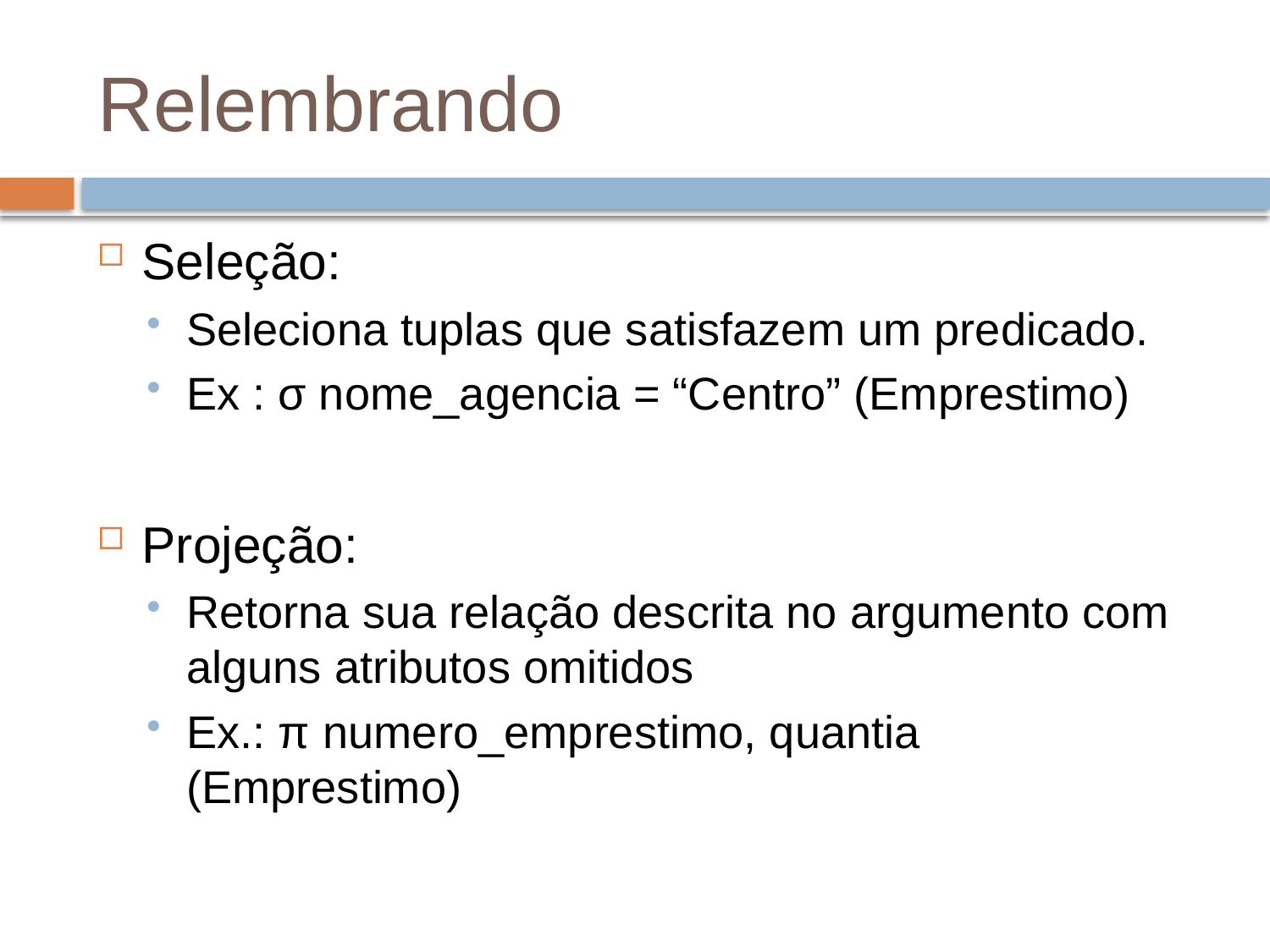

# Relembrando
Seleção:
Seleciona tuplas que satisfazem um predicado.
Ex : σ nome_agencia = “Centro” (Emprestimo)

Projeção:
Retorna sua relação descrita no argumento com alguns atributos omitidos
Ex.: π numero_emprestimo, quantia (Emprestimo)